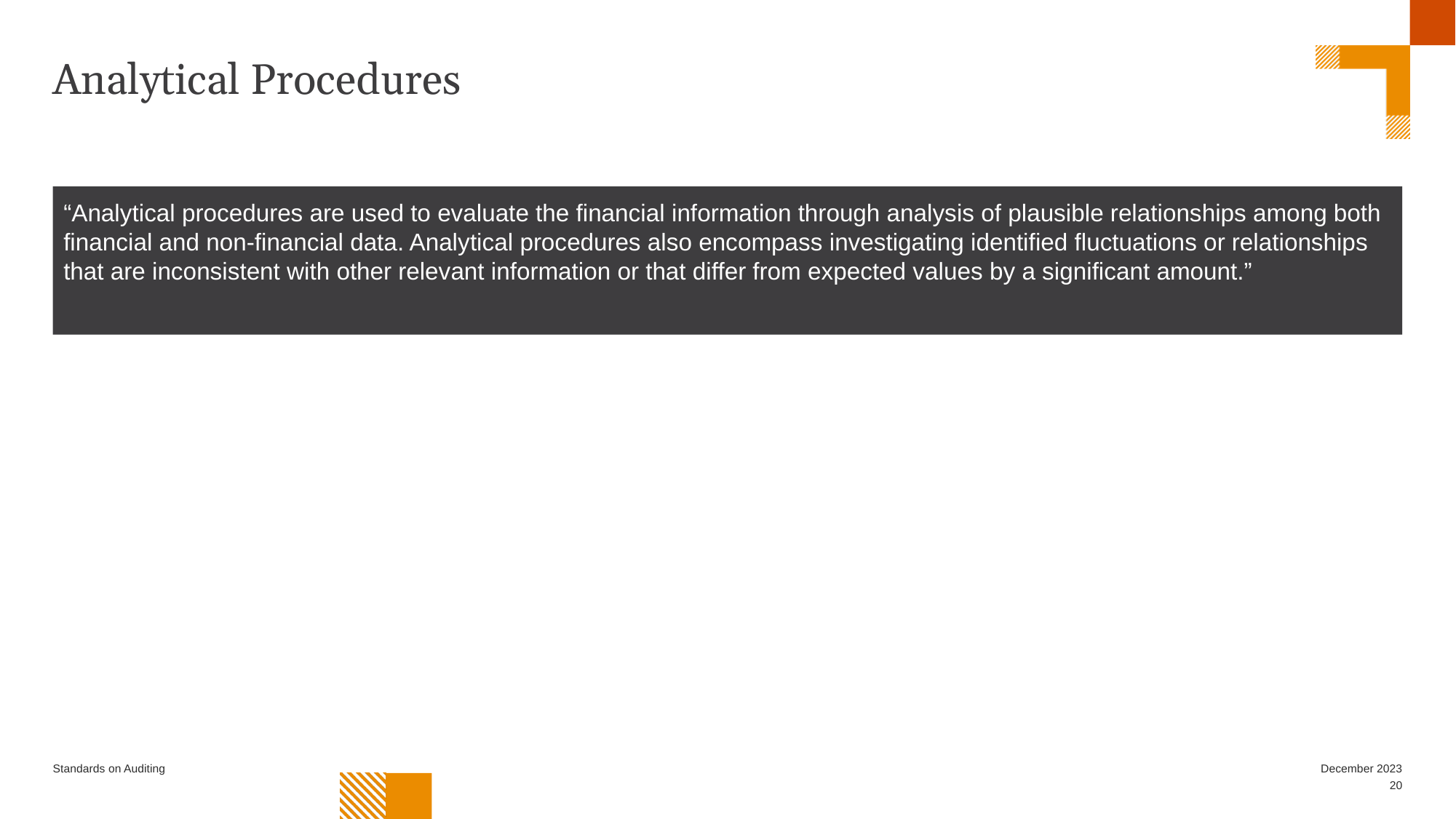

# Analytical Procedures
“Analytical procedures are used to evaluate the financial information through analysis of plausible relationships among both financial and non-financial data. Analytical procedures also encompass investigating identified fluctuations or relationships that are inconsistent with other relevant information or that differ from expected values by a significant amount.”
Standards on Auditing
December 2023
20